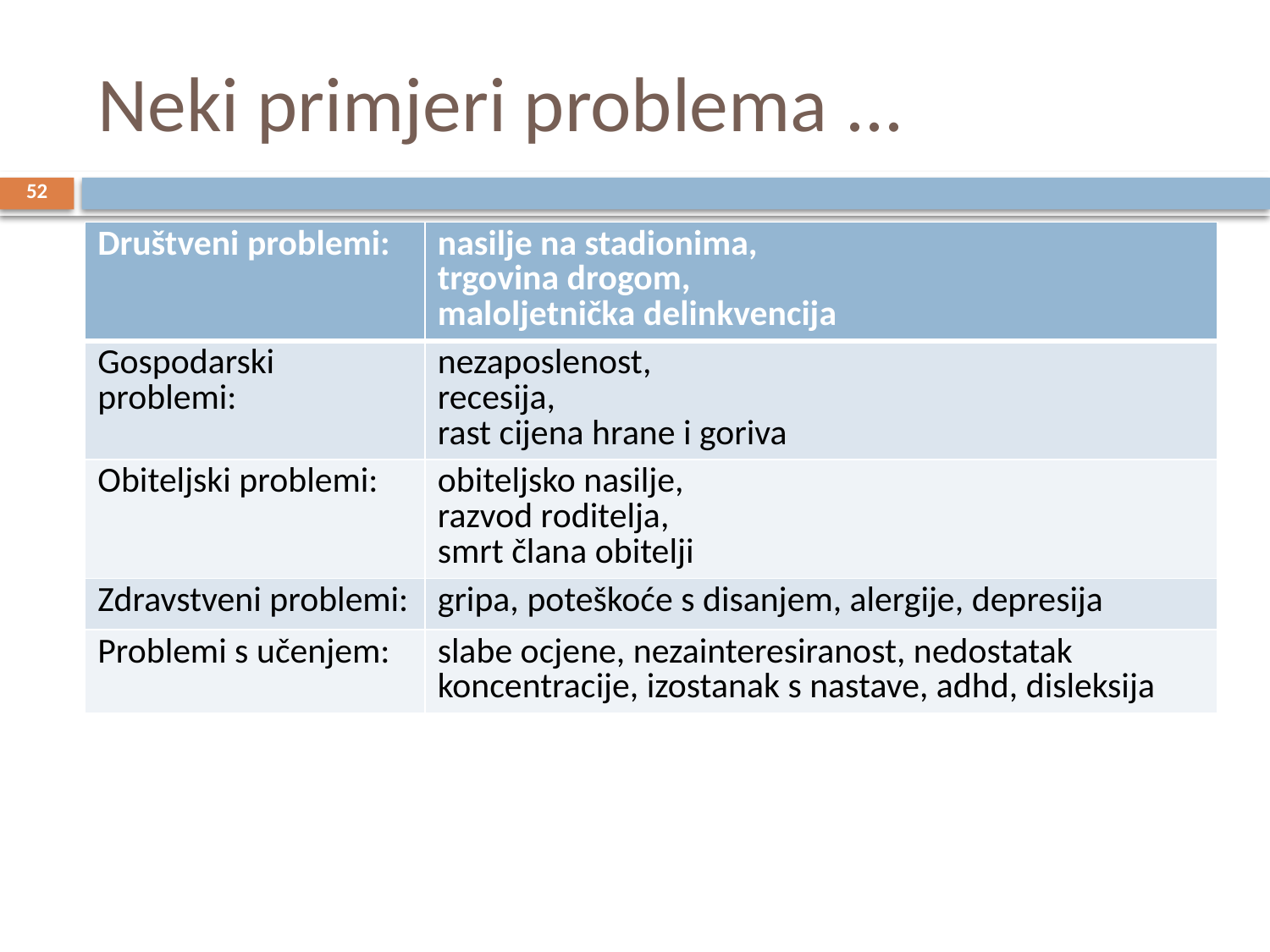

# Neki primjeri problema ...
52
| Društveni problemi: | nasilje na stadionima, trgovina drogom, maloljetnička delinkvencija |
| --- | --- |
| Gospodarski problemi: | nezaposlenost, recesija, rast cijena hrane i goriva |
| Obiteljski problemi: | obiteljsko nasilje, razvod roditelja, smrt člana obitelji |
| Zdravstveni problemi: | gripa, poteškoće s disanjem, alergije, depresija |
| Problemi s učenjem: | slabe ocjene, nezainteresiranost, nedostatak koncentracije, izostanak s nastave, adhd, disleksija |